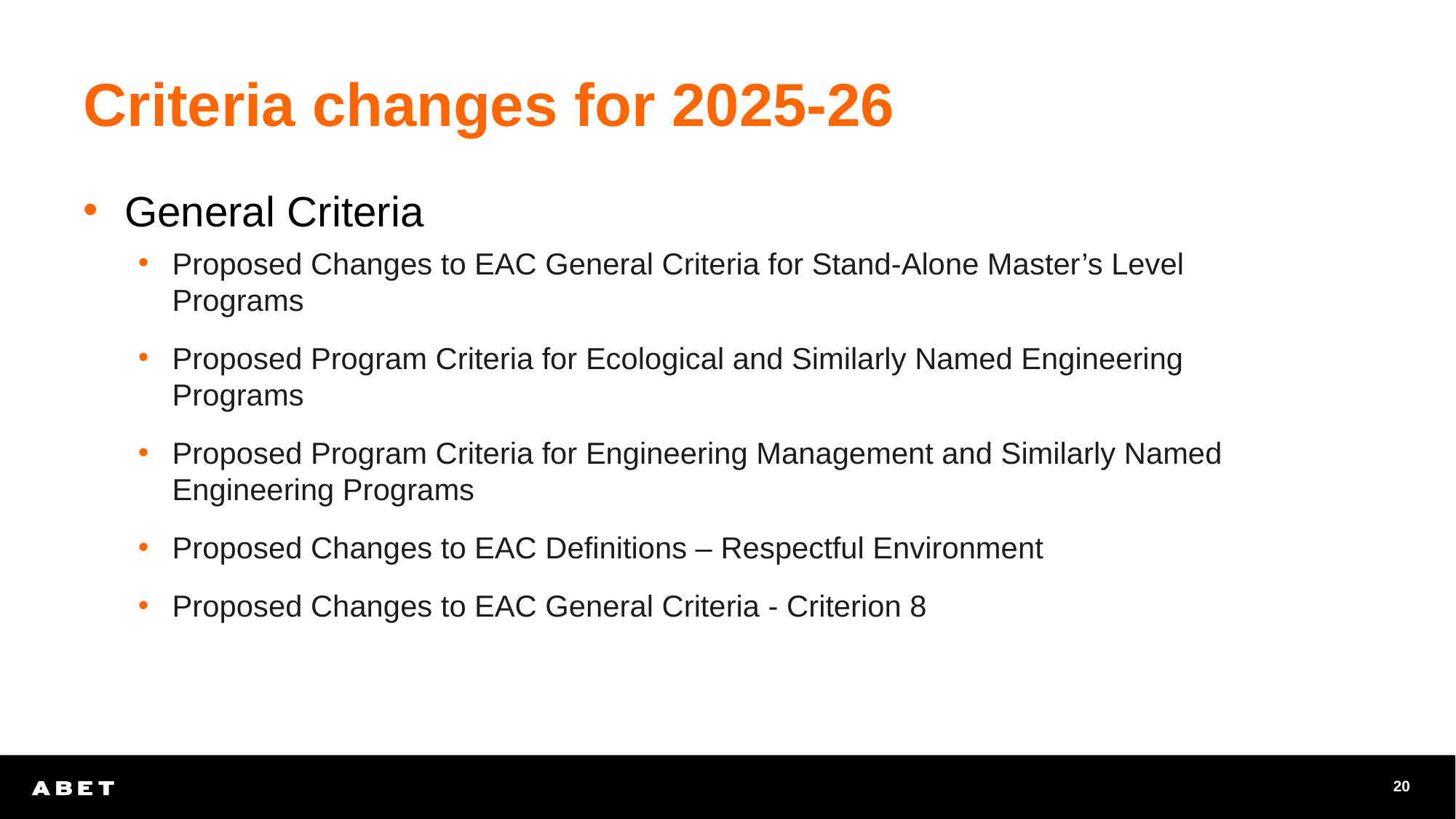

# Criteria changes for 2025-26
General Criteria
Proposed Changes to EAC General Criteria for Stand-Alone Master’s Level Programs
Proposed Program Criteria for Ecological and Similarly Named Engineering Programs
Proposed Program Criteria for Engineering Management and Similarly Named Engineering Programs
Proposed Changes to EAC Definitions – Respectful Environment
Proposed Changes to EAC General Criteria - Criterion 8